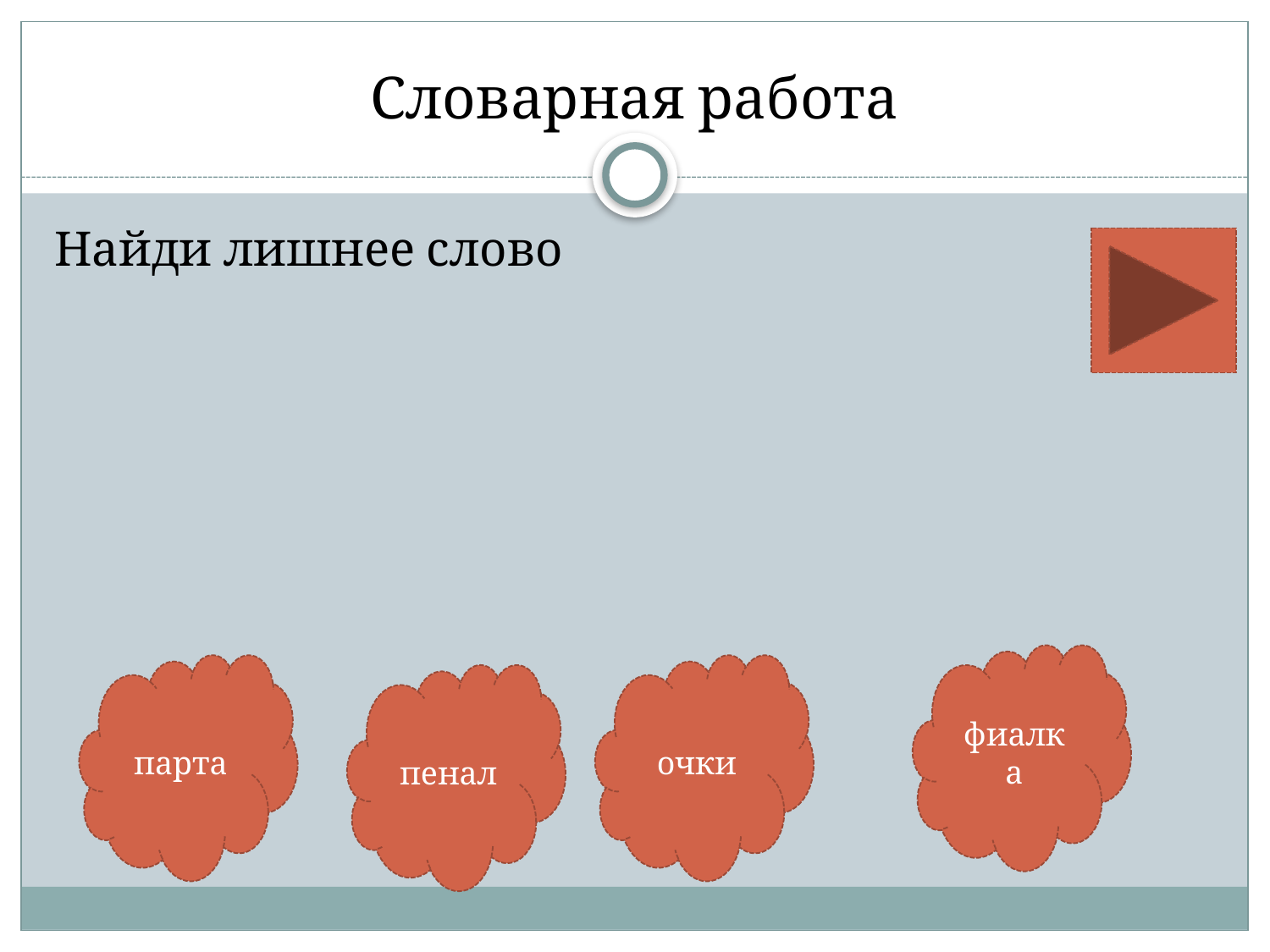

# Словарная работа
Найди лишнее слово

фиалка
парта
очки
пенал